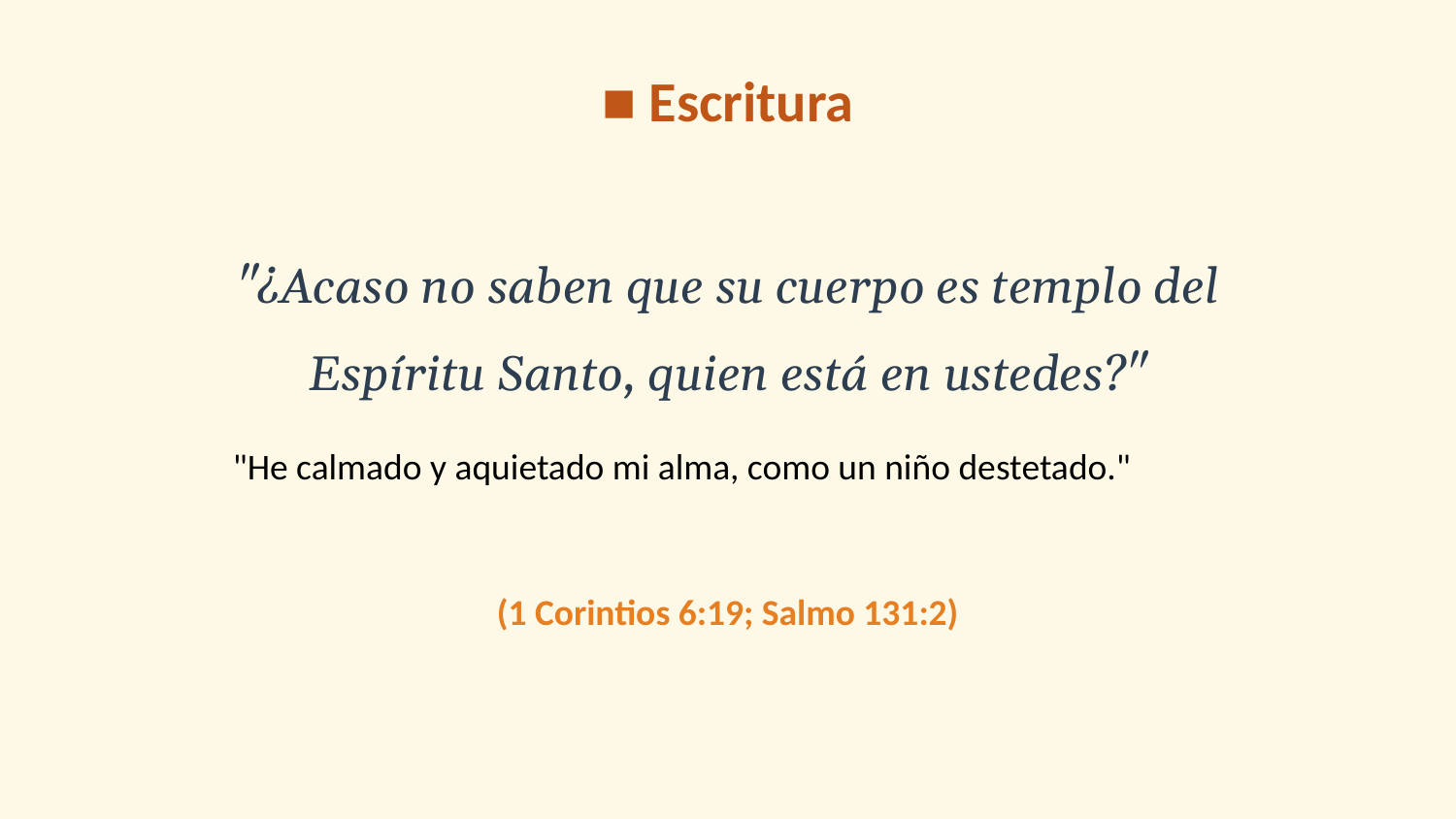

■ Escritura
"¿Acaso no saben que su cuerpo es templo del Espíritu Santo, quien está en ustedes?"

"He calmado y aquietado mi alma, como un niño destetado."
(1 Corintios 6:19; Salmo 131:2)